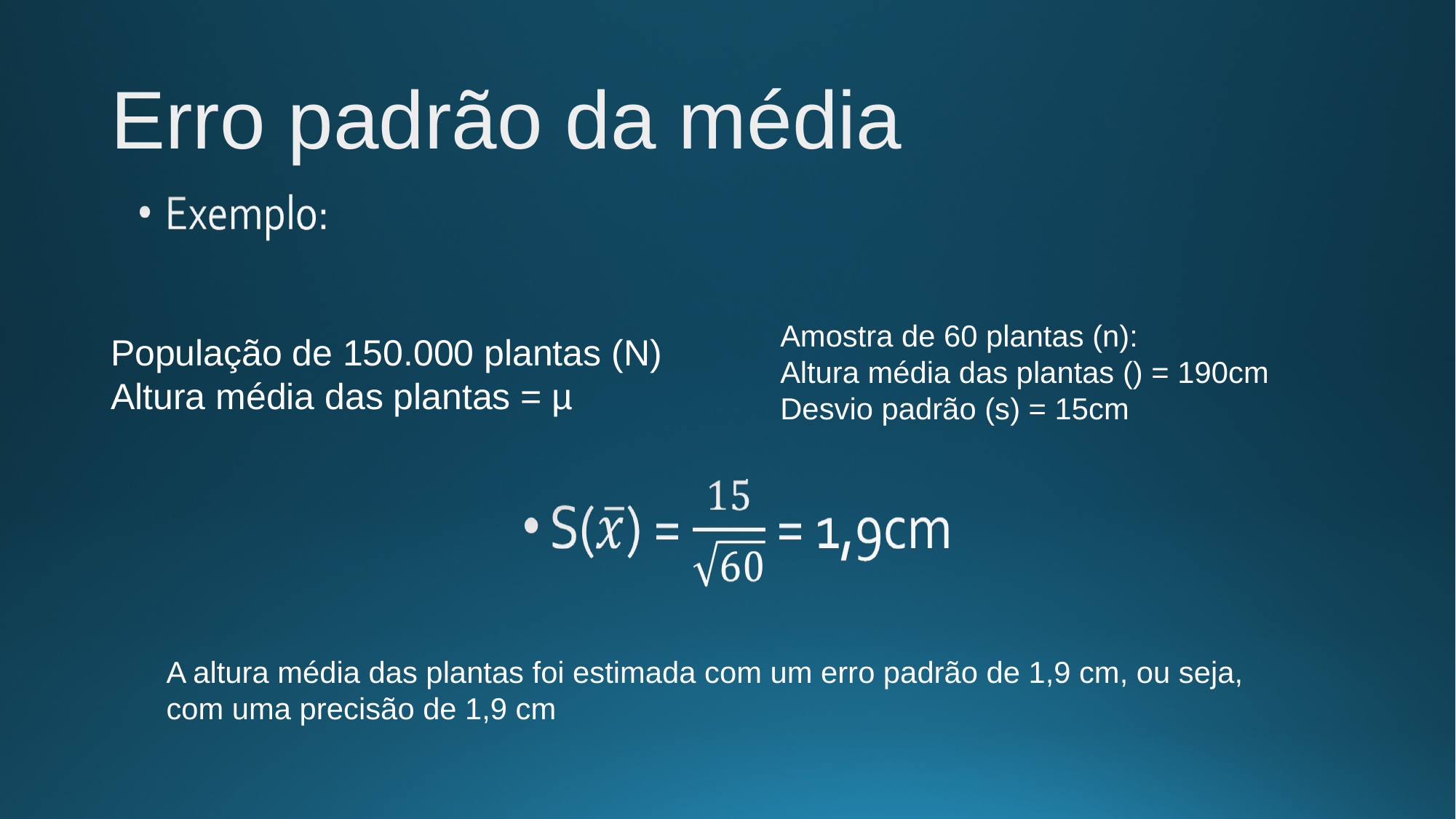

Erro padrão da média

Amostra de 60 plantas (n):
Altura média das plantas () = 190cm
Desvio padrão (s) = 15cm
População de 150.000 plantas (N)
Altura média das plantas = µ
A altura média das plantas foi estimada com um erro padrão de 1,9 cm, ou seja,
com uma precisão de 1,9 cm